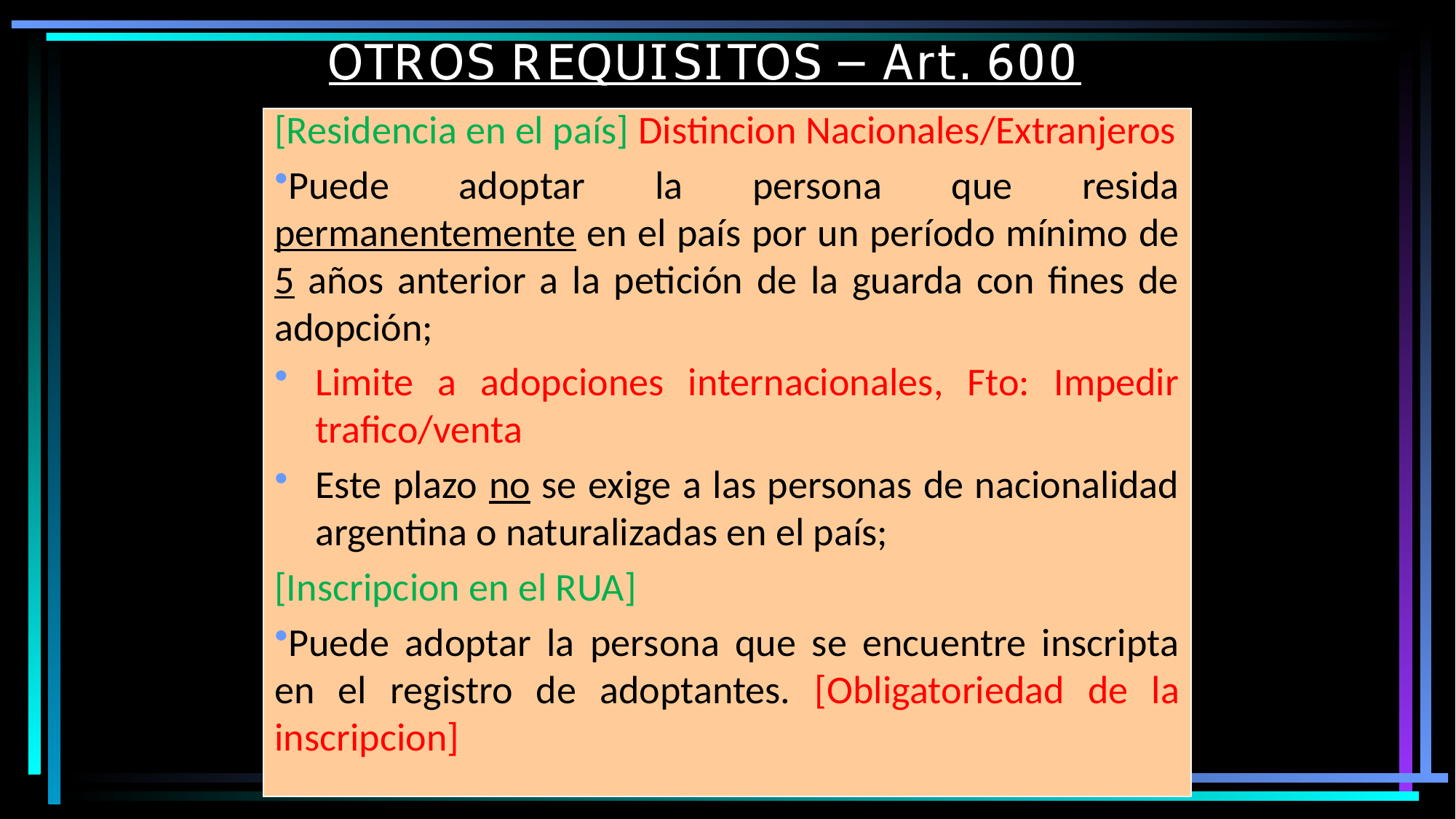

# OTROS REQUISITOS – Art. 600
[Residencia en el país] Distincion Nacionales/Extranjeros
Puede adoptar la persona que resida permanentemente en el país por un período mínimo de 5 años anterior a la petición de la guarda con fines de adopción;
Limite a adopciones internacionales, Fto: Impedir trafico/venta
Este plazo no se exige a las personas de nacionalidad argentina o naturalizadas en el país;
[Inscripcion en el RUA]
Puede adoptar la persona que se encuentre inscripta en el registro de adoptantes. [Obligatoriedad de la inscripcion]